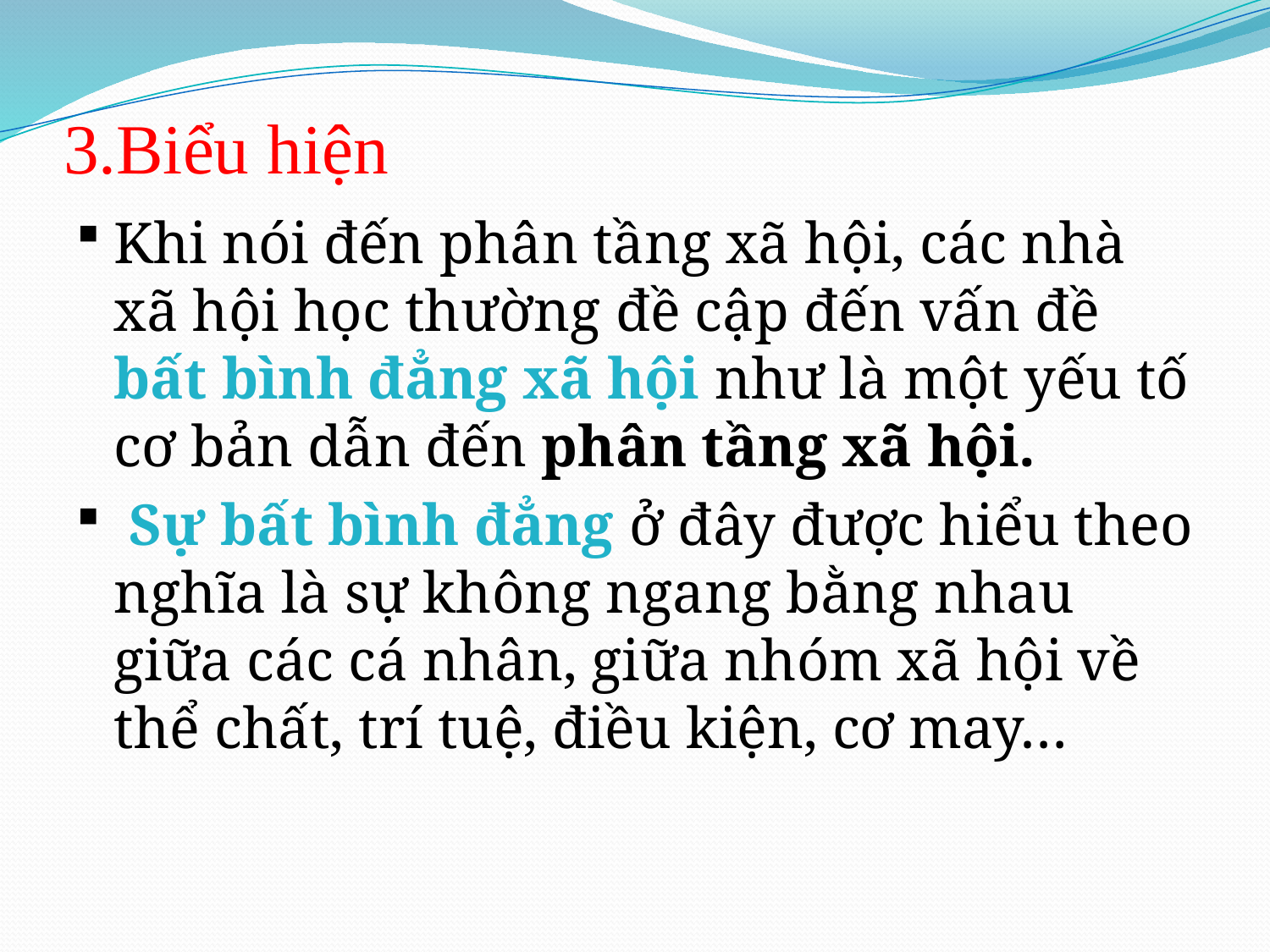

# 3.Biểu hiện
Khi nói đến phân tầng xã hội, các nhà xã hội học thường đề cập đến vấn đề bất bình đẳng xã hội như là một yếu tố cơ bản dẫn đến phân tầng xã hội.
 Sự bất bình đẳng ở đây được hiểu theo nghĩa là sự không ngang bằng nhau giữa các cá nhân, giữa nhóm xã hội về thể chất, trí tuệ, điều kiện, cơ may…